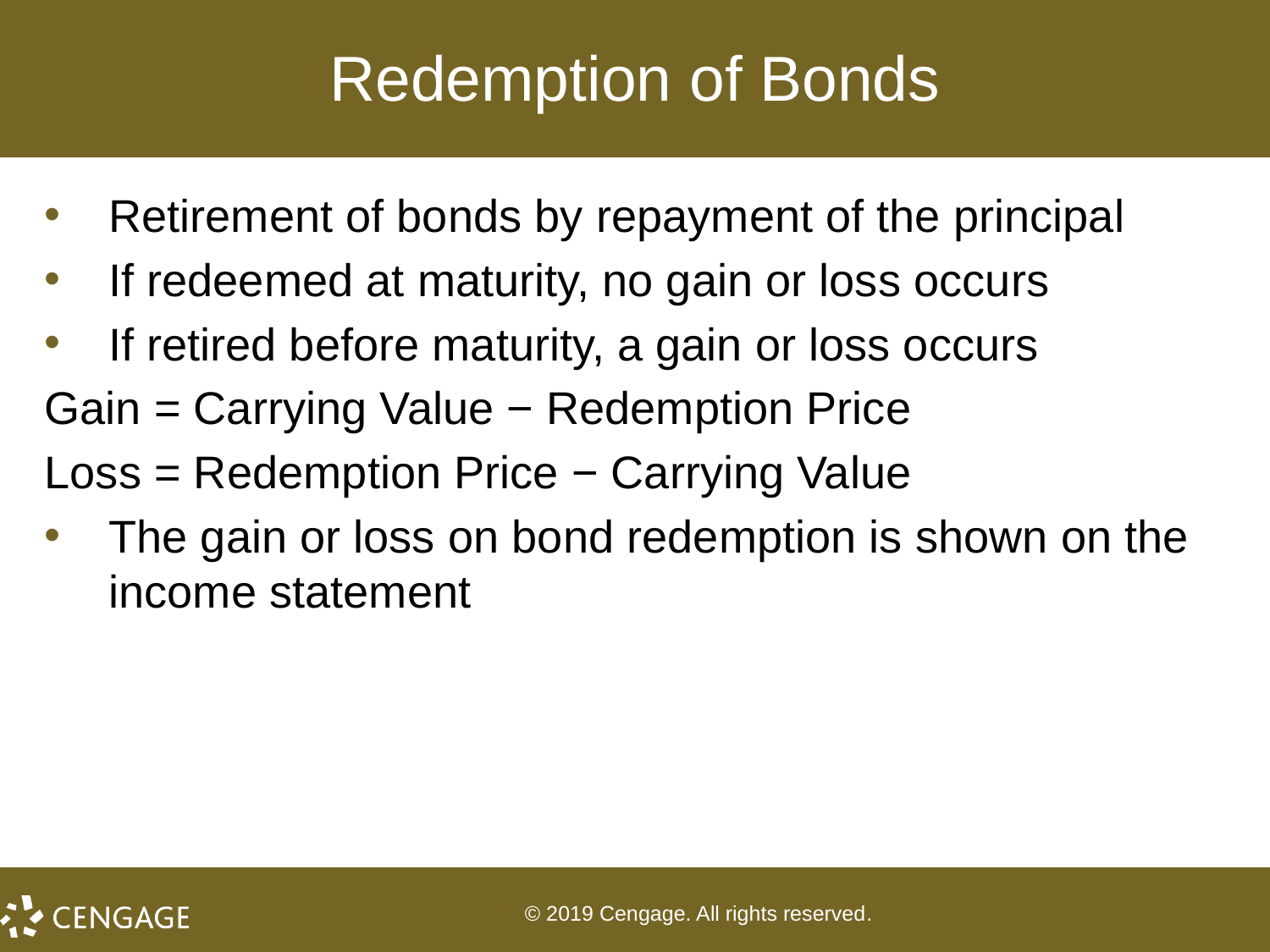

# Redemption of Bonds
Retirement of bonds by repayment of the principal
If redeemed at maturity, no gain or loss occurs
If retired before maturity, a gain or loss occurs
Gain = Carrying Value − Redemption Price
Loss = Redemption Price − Carrying Value
The gain or loss on bond redemption is shown on the income statement